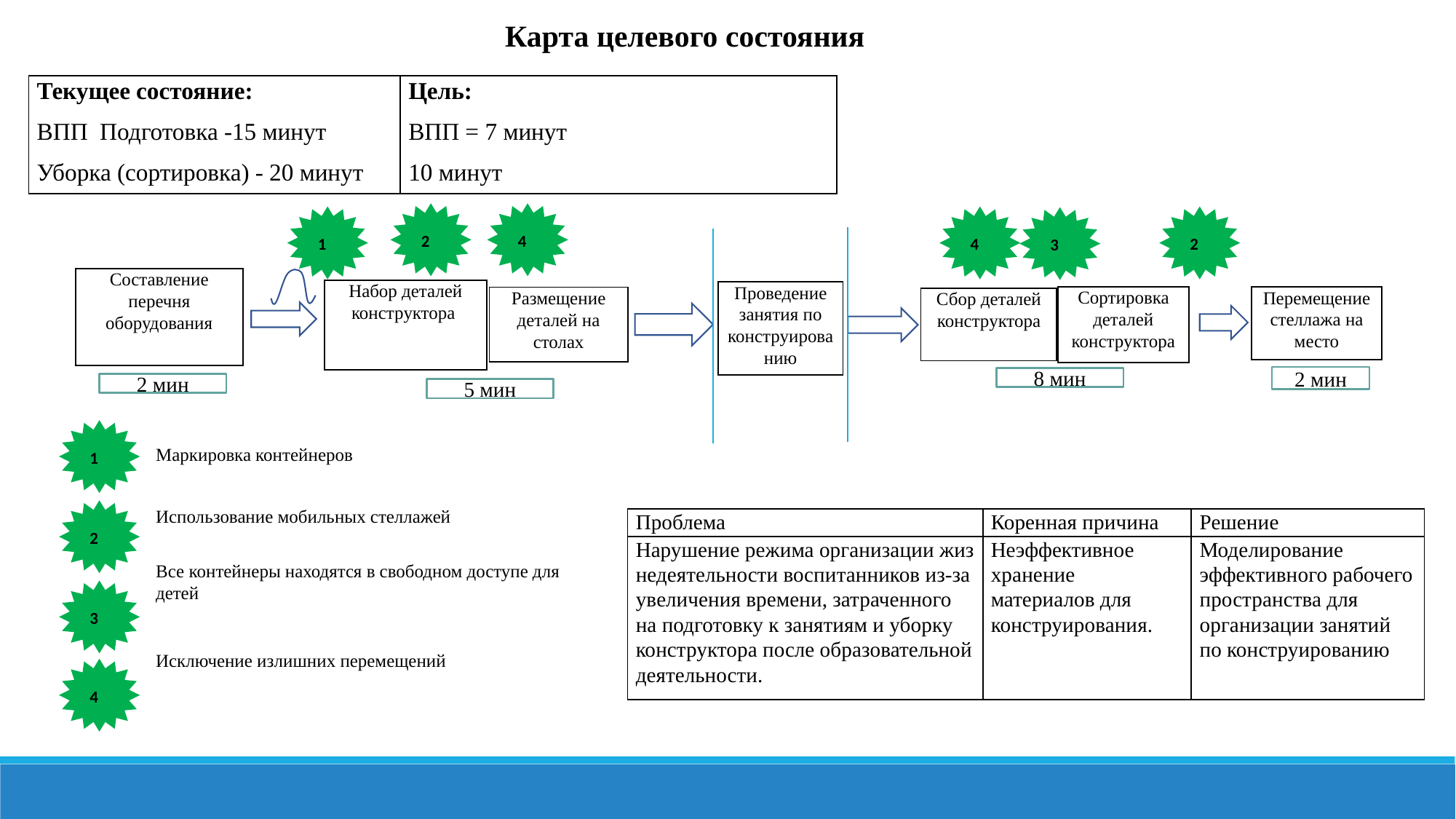

Карта целевого состояния
| Текущее состояние: ВПП Подготовка -15 минут Уборка (сортировка) - 20 минут | Цель: ВПП = 7 минут 10 минут |
| --- | --- |
2
4
1
4
2
3
| Составление перечня оборудования |
| --- |

| Набор деталей конструктора |
| --- |
| Проведение занятия по конструированию |
| --- |
| Сортировка деталей конструктора |
| --- |
| Перемещение стеллажа на место |
| --- |
| Размещение деталей на столах |
| --- |
| Сбор деталей конструктора |
| --- |

2 мин
8 мин
2 мин
5 мин
1
| Маркировка контейнеров Использование мобильных стеллажей Все контейнеры находятся в свободном доступе для детей Исключение излишних перемещений |
| --- |
2
| Проблема | Коренная причина | Решение |
| --- | --- | --- |
| Нарушение режима организа­ции жиз­недеятельности воспитанников из-за увеличения вре­мени, затраченного на подготовку к за­нятиям и уборку конструктора после образовательной деятельности. | Неэффективное хранение материалов для конструирования. | Моделирование эффективного рабочего пространства для организации занятий по конструированию |
3
4